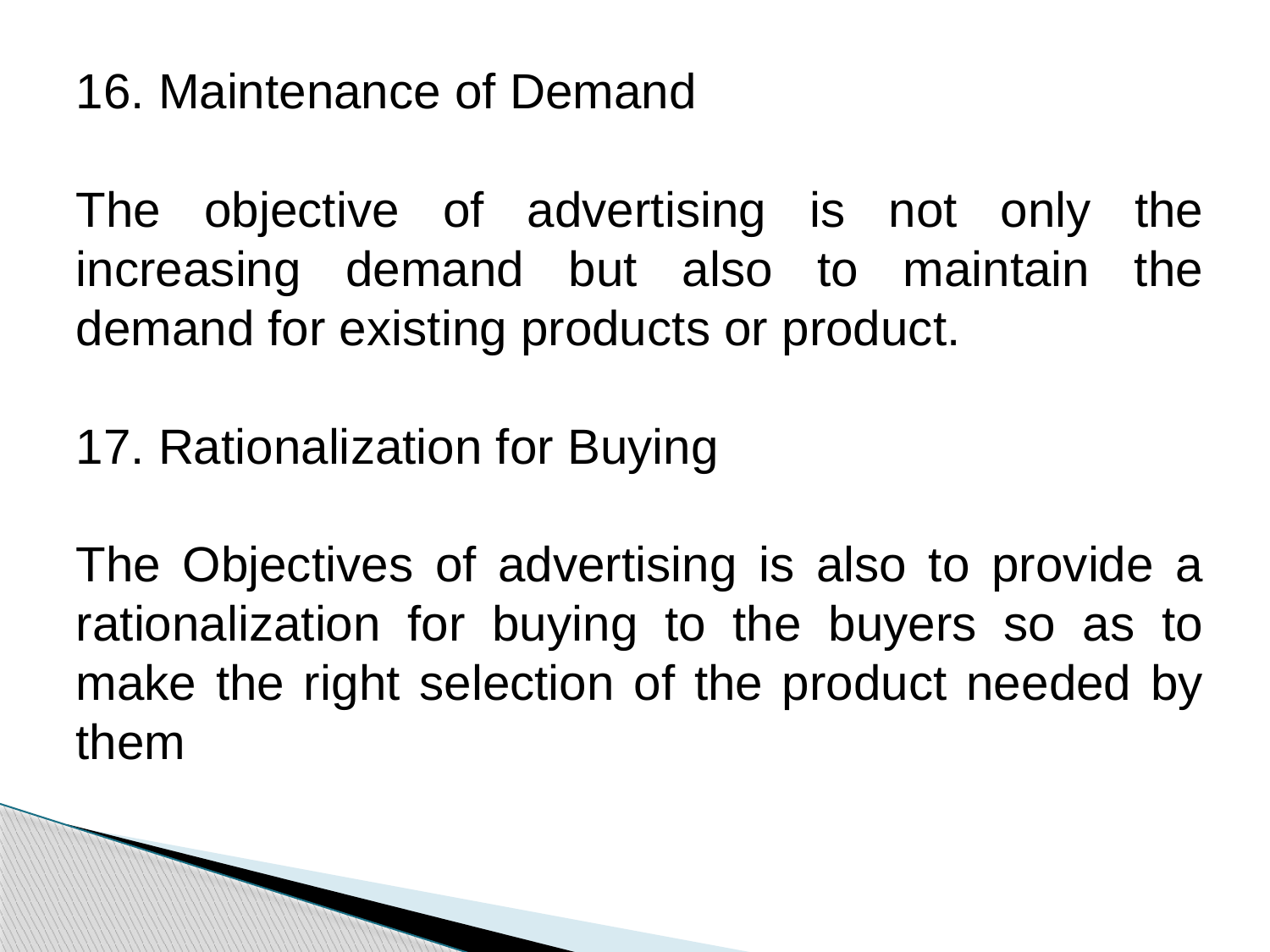

16. Maintenance of Demand

The objective of advertising is not only the increasing demand but also to maintain the demand for existing products or product.

17. Rationalization for Buying

The Objectives of advertising is also to provide a rationalization for buying to the buyers so as to make the right selection of the product needed by them